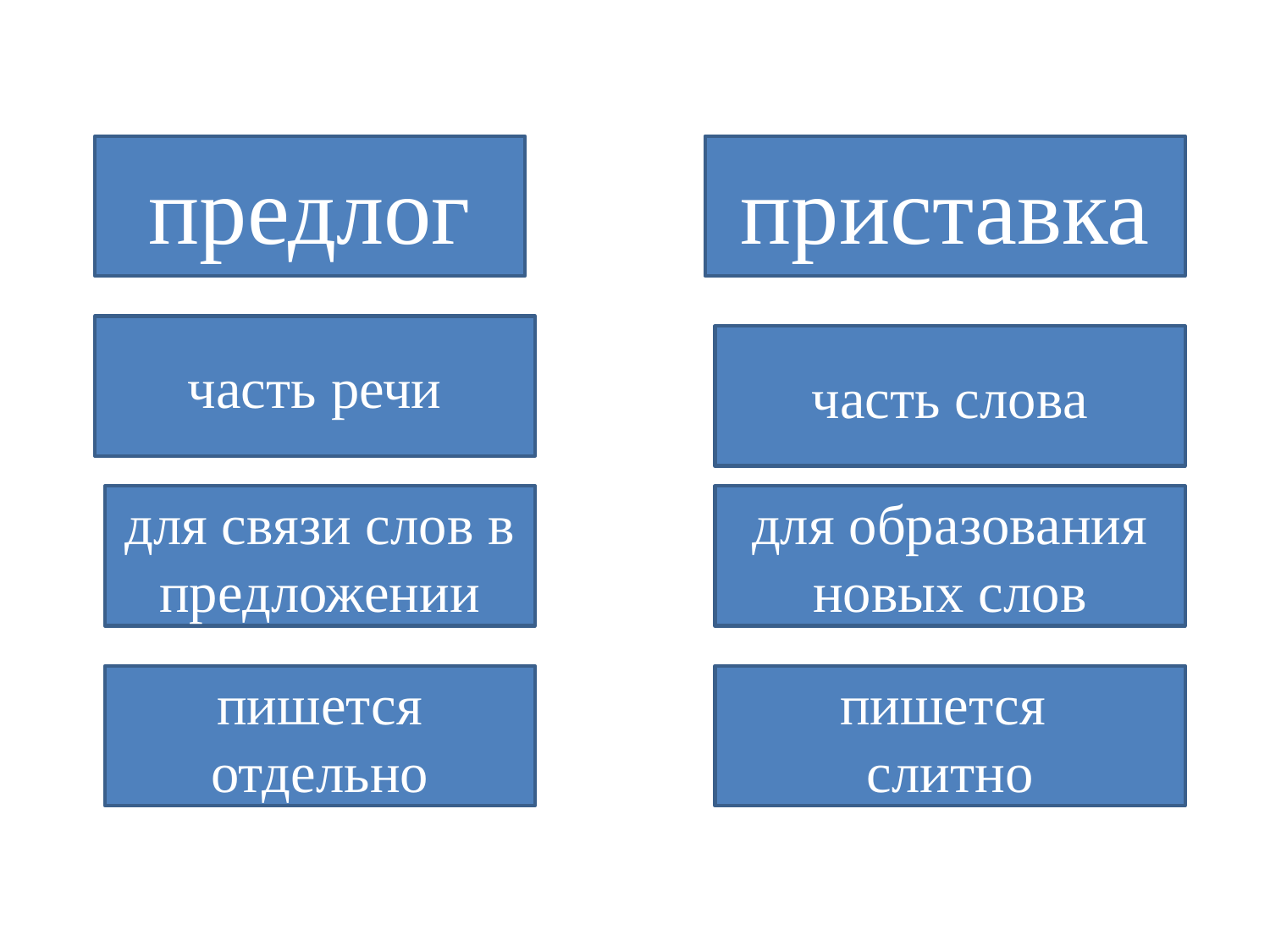

предлог
приставка
часть речи
часть слова
для связи слов в предложении
для образования новых слов
пишется отдельно
пишется
слитно